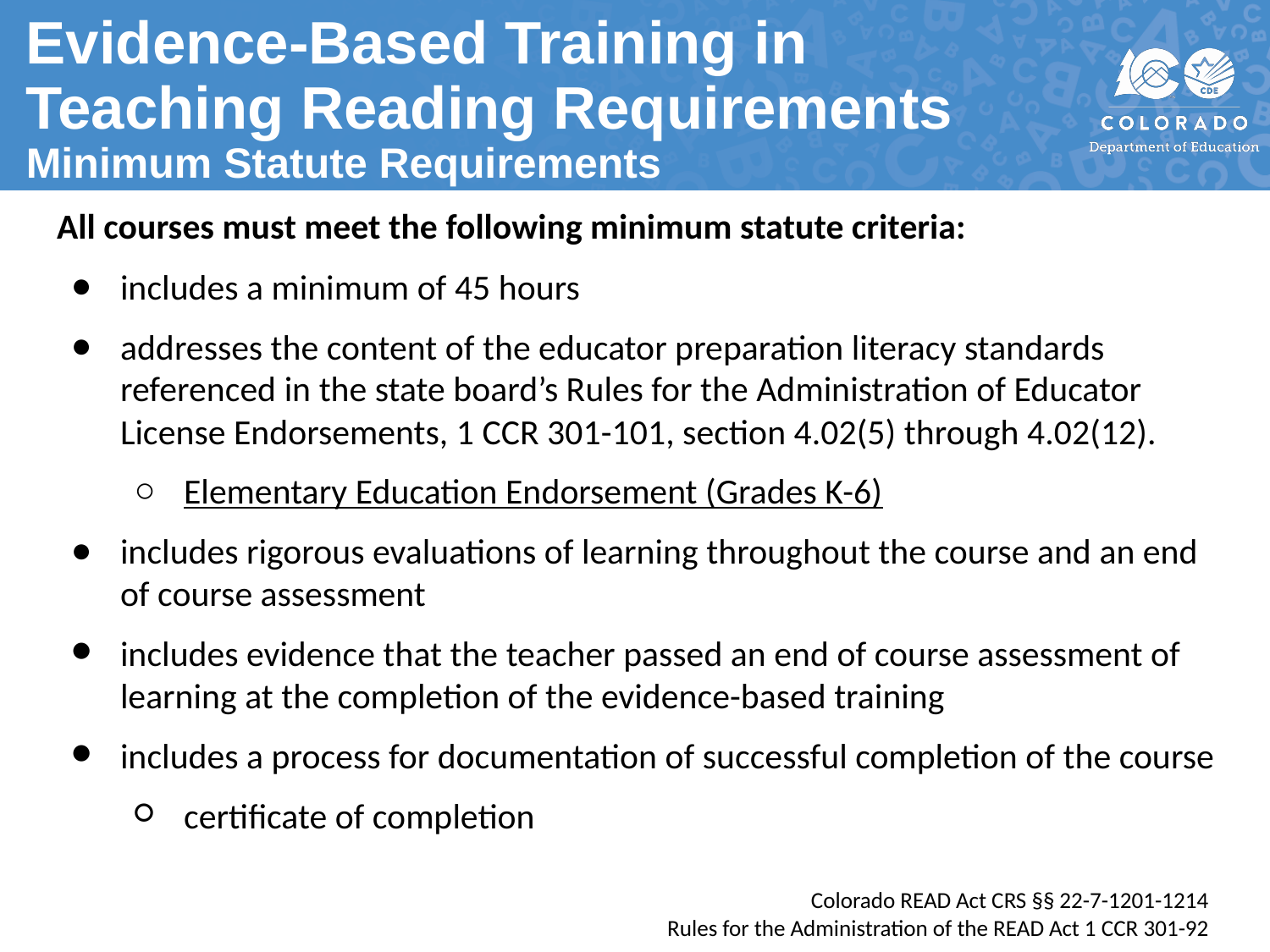

# Evidence-Based Training in Teaching Reading Requirements
Minimum Statute Requirements
All courses must meet the following minimum statute criteria:
includes a minimum of 45 hours
addresses the content of the educator preparation literacy standards referenced in the state board’s Rules for the Administration of Educator License Endorsements, 1 CCR 301-101, section 4.02(5) through 4.02(12).
Elementary Education Endorsement (Grades K-6)
includes rigorous evaluations of learning throughout the course and an end of course assessment
includes evidence that the teacher passed an end of course assessment of learning at the completion of the evidence-based training
includes a process for documentation of successful completion of the course
certificate of completion

Colorado READ Act CRS §§ 22-7-1201-1214
Rules for the Administration of the READ Act 1 CCR 301-92